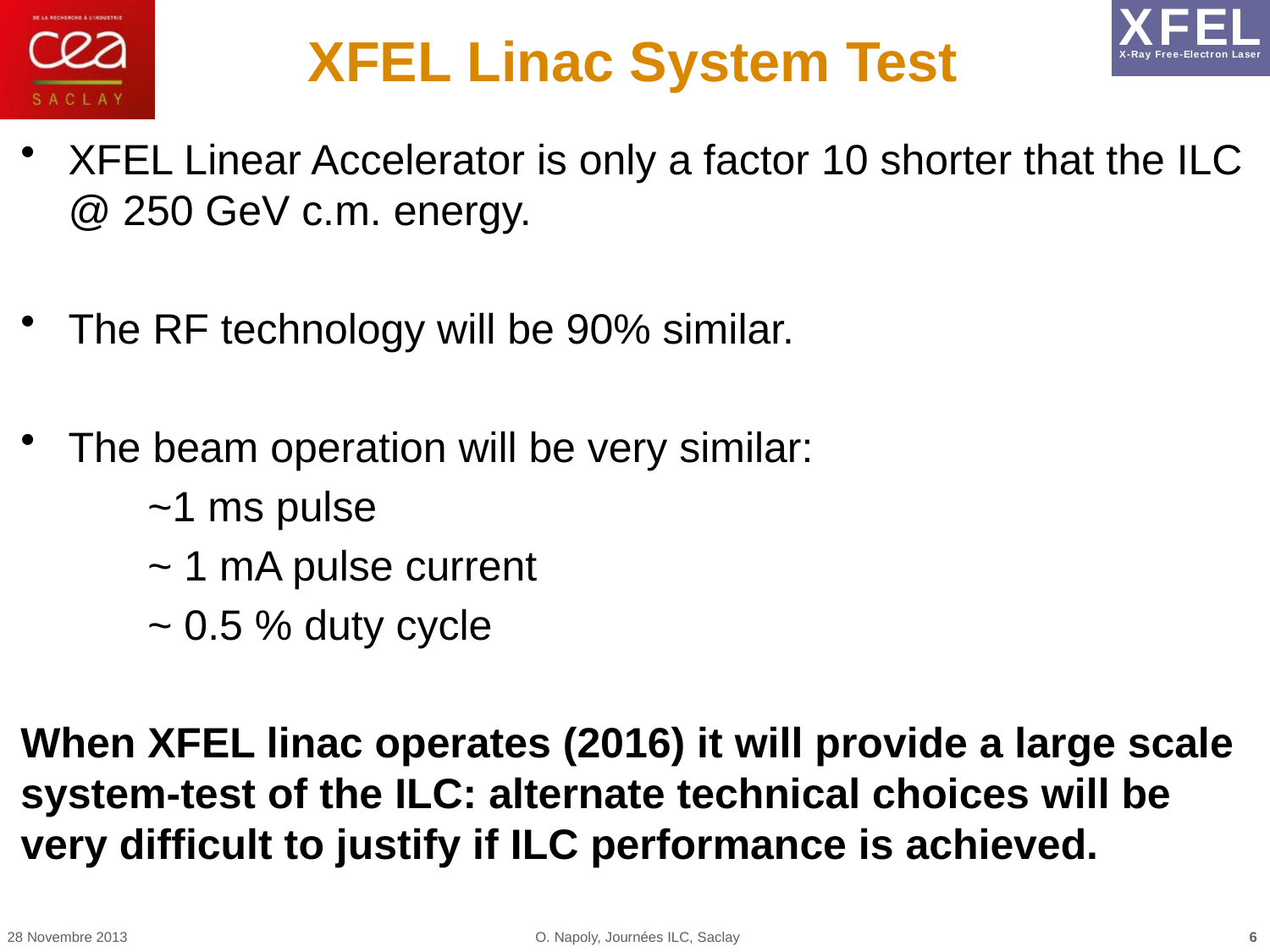

# XFEL Linac System Test
XFEL Linear Accelerator is only a factor 10 shorter that the ILC @ 250 GeV c.m. energy.

The RF technology will be 90% similar.

The beam operation will be very similar:
	~1 ms pulse
	~ 1 mA pulse current
	~ 0.5 % duty cycle

When XFEL linac operates (2016) it will provide a large scale system-test of the ILC: alternate technical choices will be very difficult to justify if ILC performance is achieved.
28 Novembre 2013
O. Napoly, Journées ILC, Saclay
6